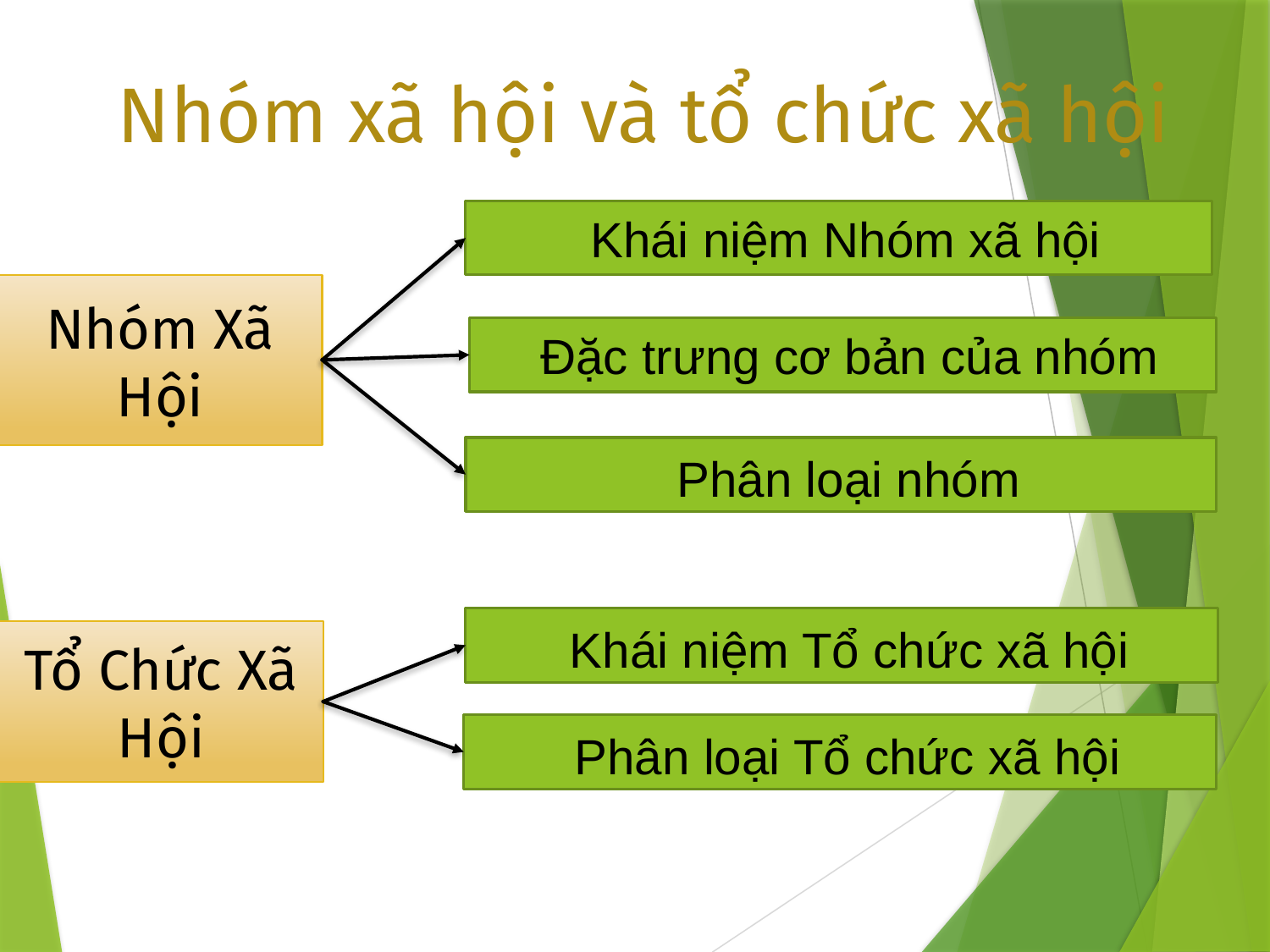

# Nhóm xã hội và tổ chức xã hội
 Khái niệm Nhóm xã hội
Nhóm Xã Hội
 Đặc trưng cơ bản của nhóm
 Phân loại nhóm
 Khái niệm Tổ chức xã hội
Tổ Chức Xã Hội
 Phân loại Tổ chức xã hội